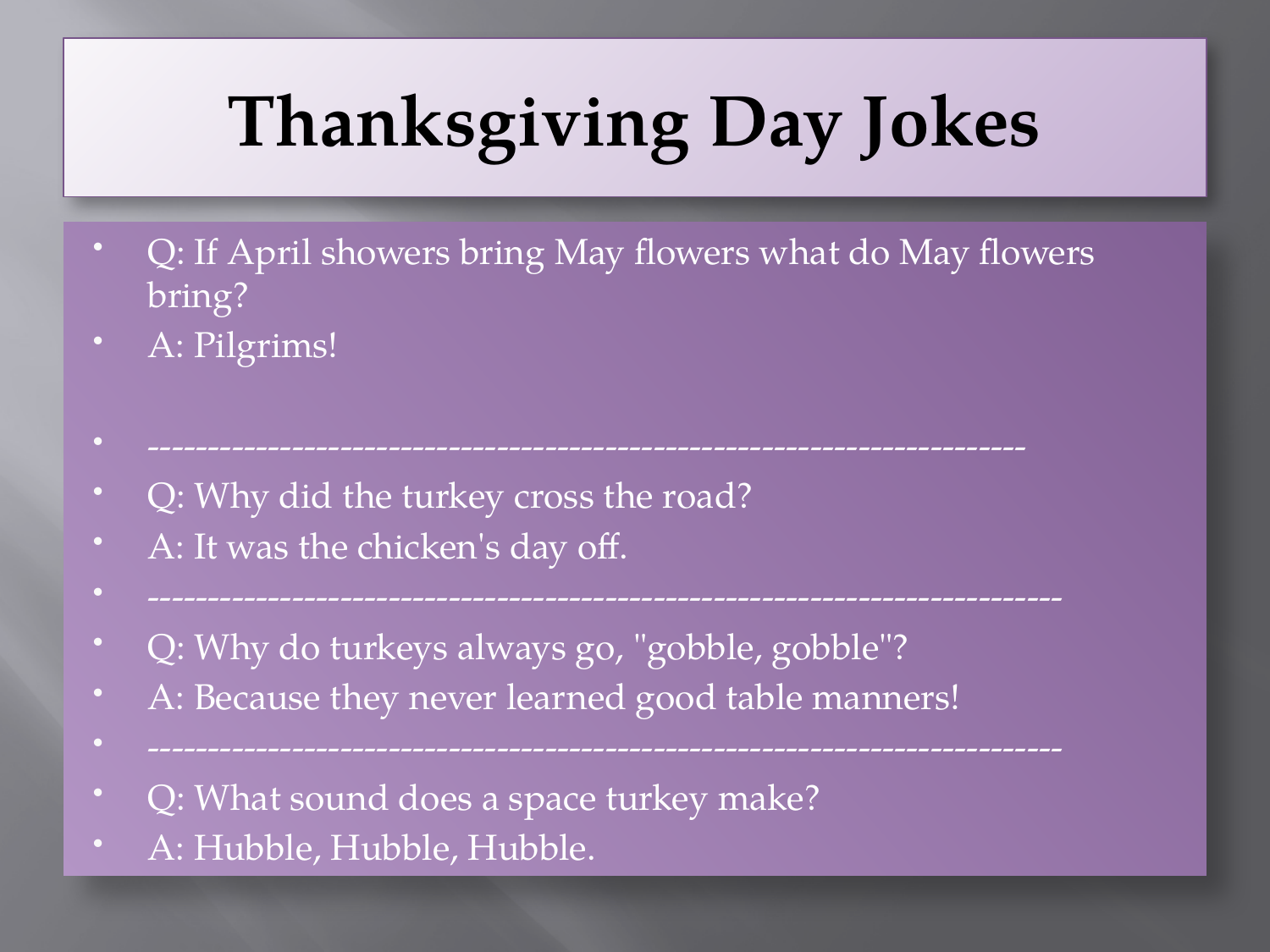

# Thanksgiving Day Jokes
Q: If April showers bring May flowers what do May flowers bring?
A: Pilgrims!

-------------------------------------------------------------------------
Q: Why did the turkey cross the road?
A: It was the chicken's day off.
----------------------------------------------------------------------------
Q: Why do turkeys always go, "gobble, gobble"?
A: Because they never learned good table manners!
----------------------------------------------------------------------------
Q: What sound does a space turkey make?
A: Hubble, Hubble, Hubble.